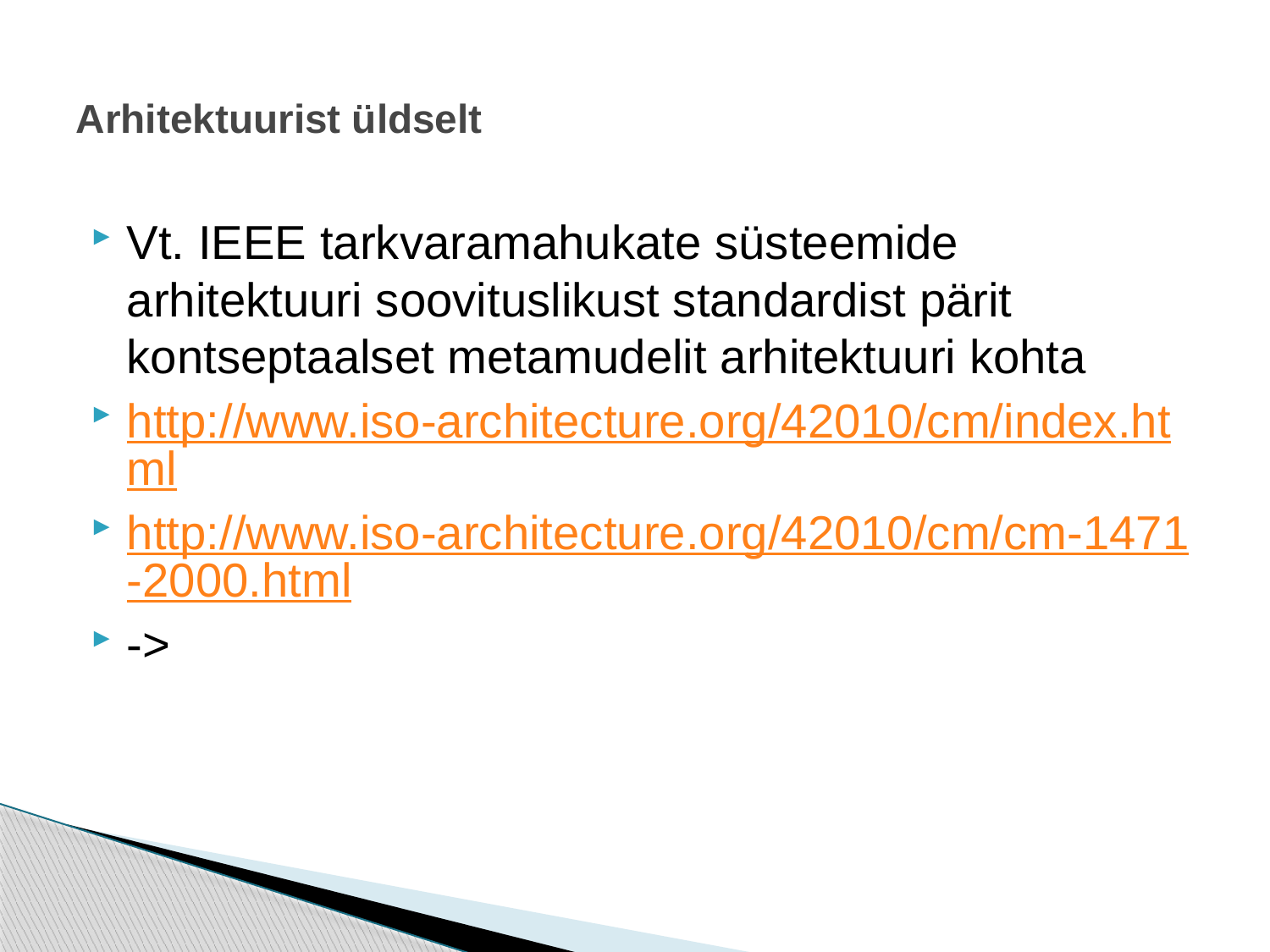

# Arhitektuurist üldselt
Vt. IEEE tarkvaramahukate süsteemide arhitektuuri soovituslikust standardist pärit kontseptaalset metamudelit arhitektuuri kohta
http://www.iso-architecture.org/42010/cm/index.html
http://www.iso-architecture.org/42010/cm/cm-1471-2000.html
->